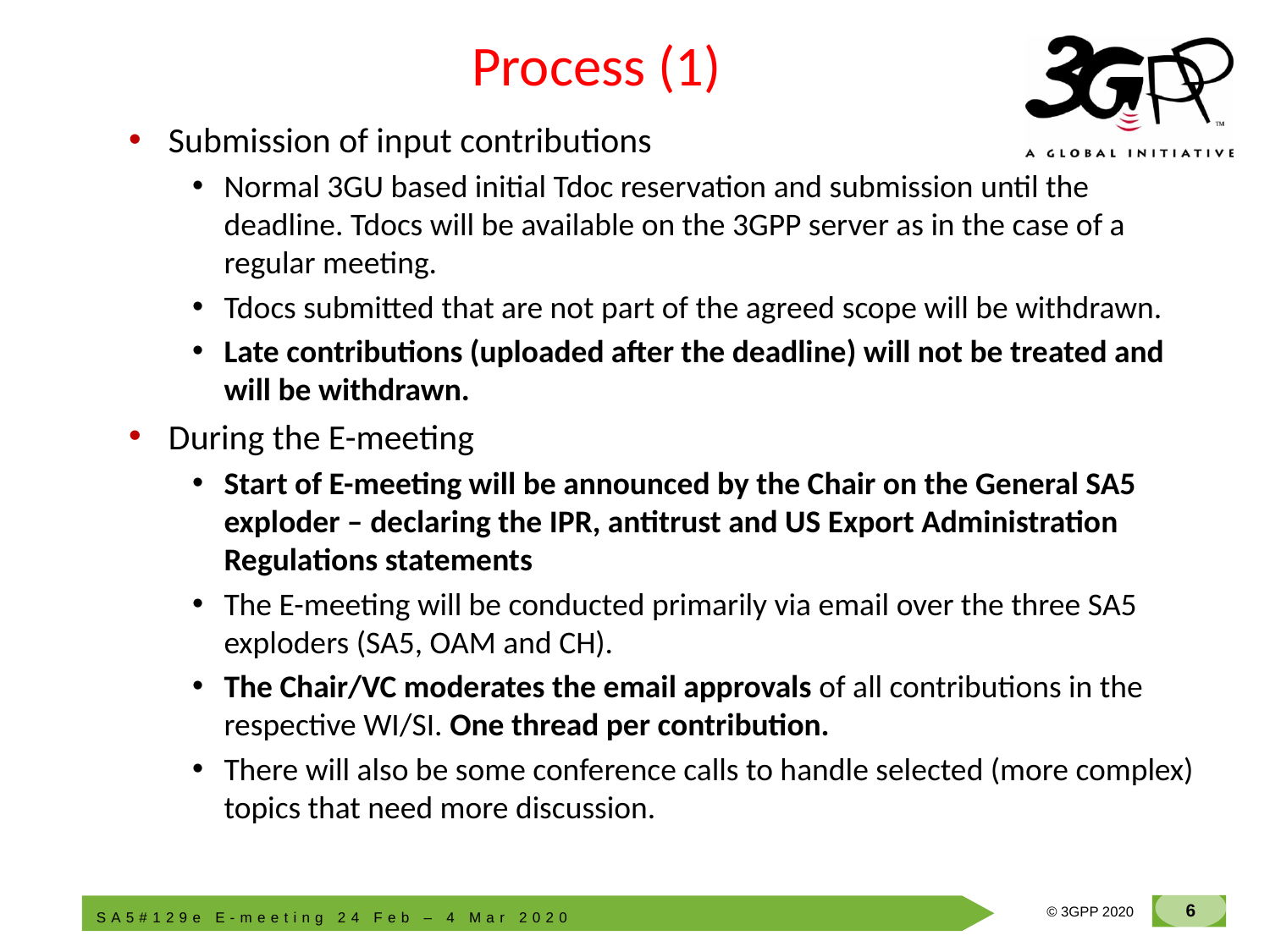

# Process (1)
Submission of input contributions
Normal 3GU based initial Tdoc reservation and submission until the deadline. Tdocs will be available on the 3GPP server as in the case of a regular meeting.
Tdocs submitted that are not part of the agreed scope will be withdrawn.
Late contributions (uploaded after the deadline) will not be treated and will be withdrawn.
During the E-meeting
Start of E-meeting will be announced by the Chair on the General SA5 exploder – declaring the IPR, antitrust and US Export Administration Regulations statements
The E-meeting will be conducted primarily via email over the three SA5 exploders (SA5, OAM and CH).
The Chair/VC moderates the email approvals of all contributions in the respective WI/SI. One thread per contribution.
There will also be some conference calls to handle selected (more complex) topics that need more discussion.